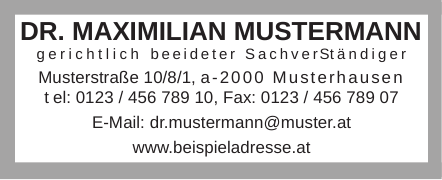

# DR. MAXIMILIAN MUSTERMANN
gerichtlich beeideter SachverStändiger
Musterstraße 10/8/1, a-2000 Musterhausen tel: 0123 / 456 789 10, Fax: 0123 / 456 789 07
E-Mail: dr.mustermann@muster.at
www.beispieladresse.at